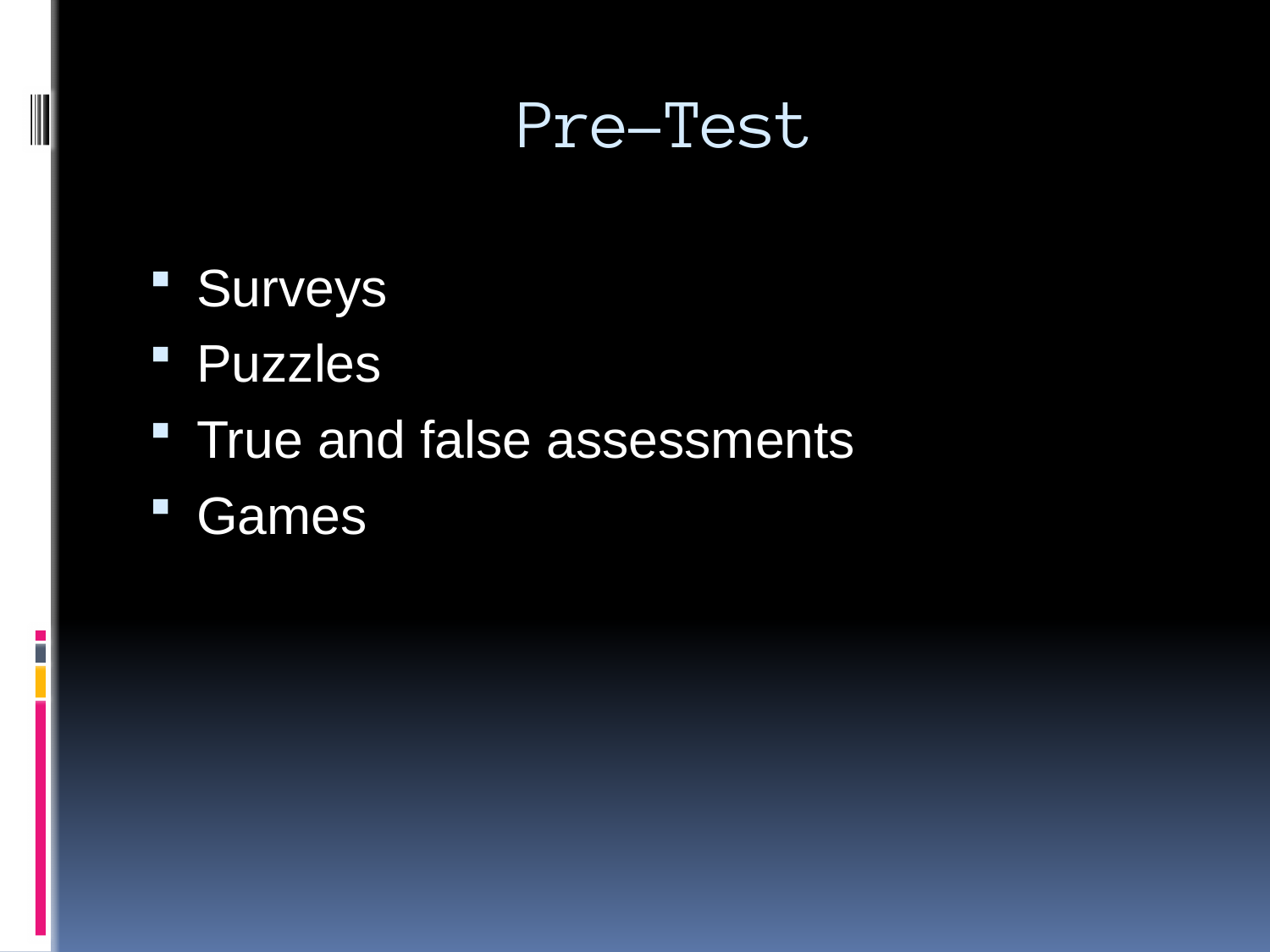

# Pre-Test
Surveys
Puzzles
True and false assessments
Games